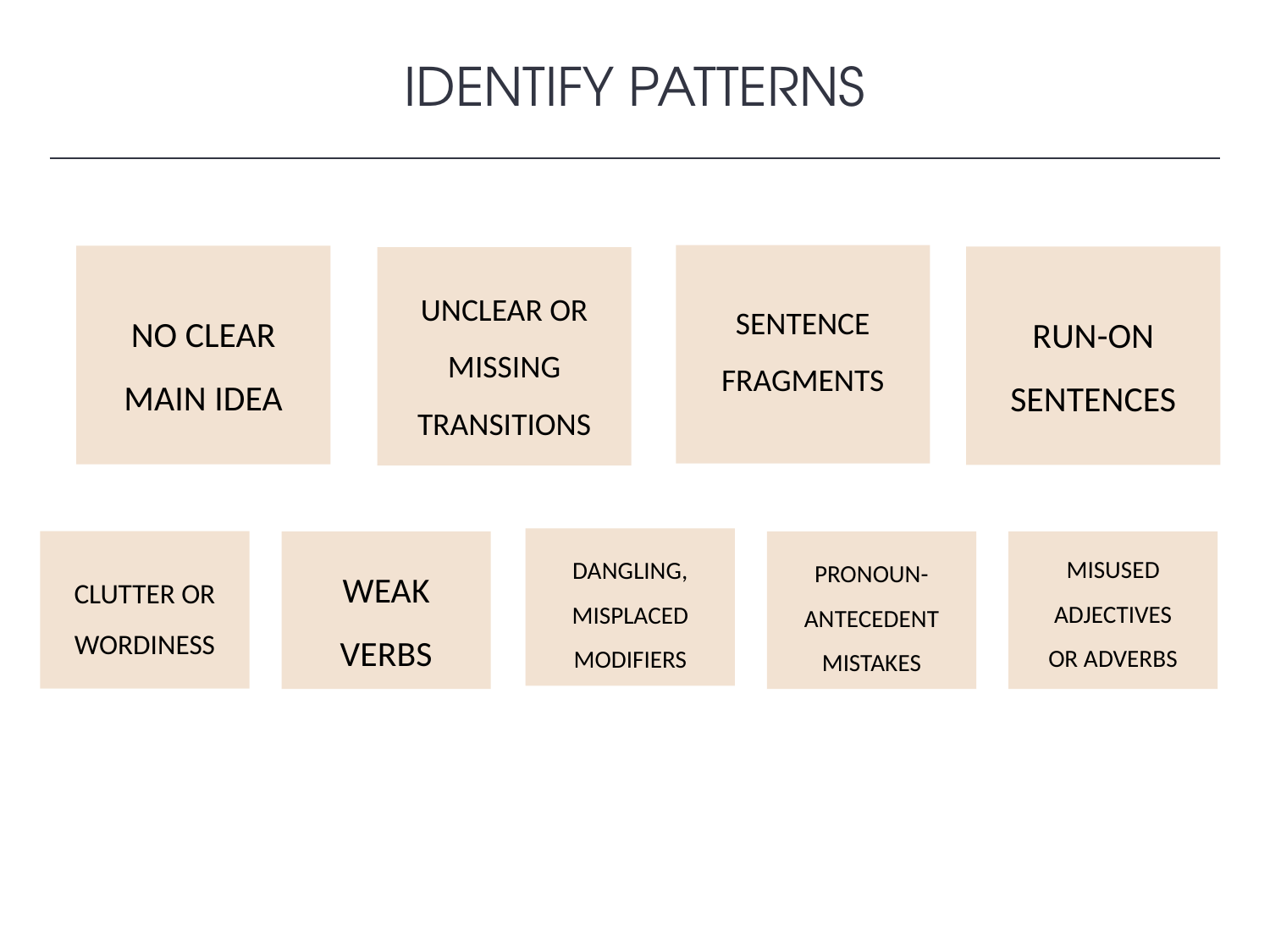

IDENTIFY PATTERNS
HAWKES LEARNING

SENTENCE FRAGMENTS

NO CLEAR MAIN IDEA

RUN-ON SENTENCES

UNCLEAR OR MISSING TRANSITIONS

DANGLING, MISPLACED MODIFIERS

CLUTTER OR WORDINESS

WEAK VERBS

PRONOUN-ANTECEDENT MISTAKES

MISUSED ADJECTIVES OR ADVERBS